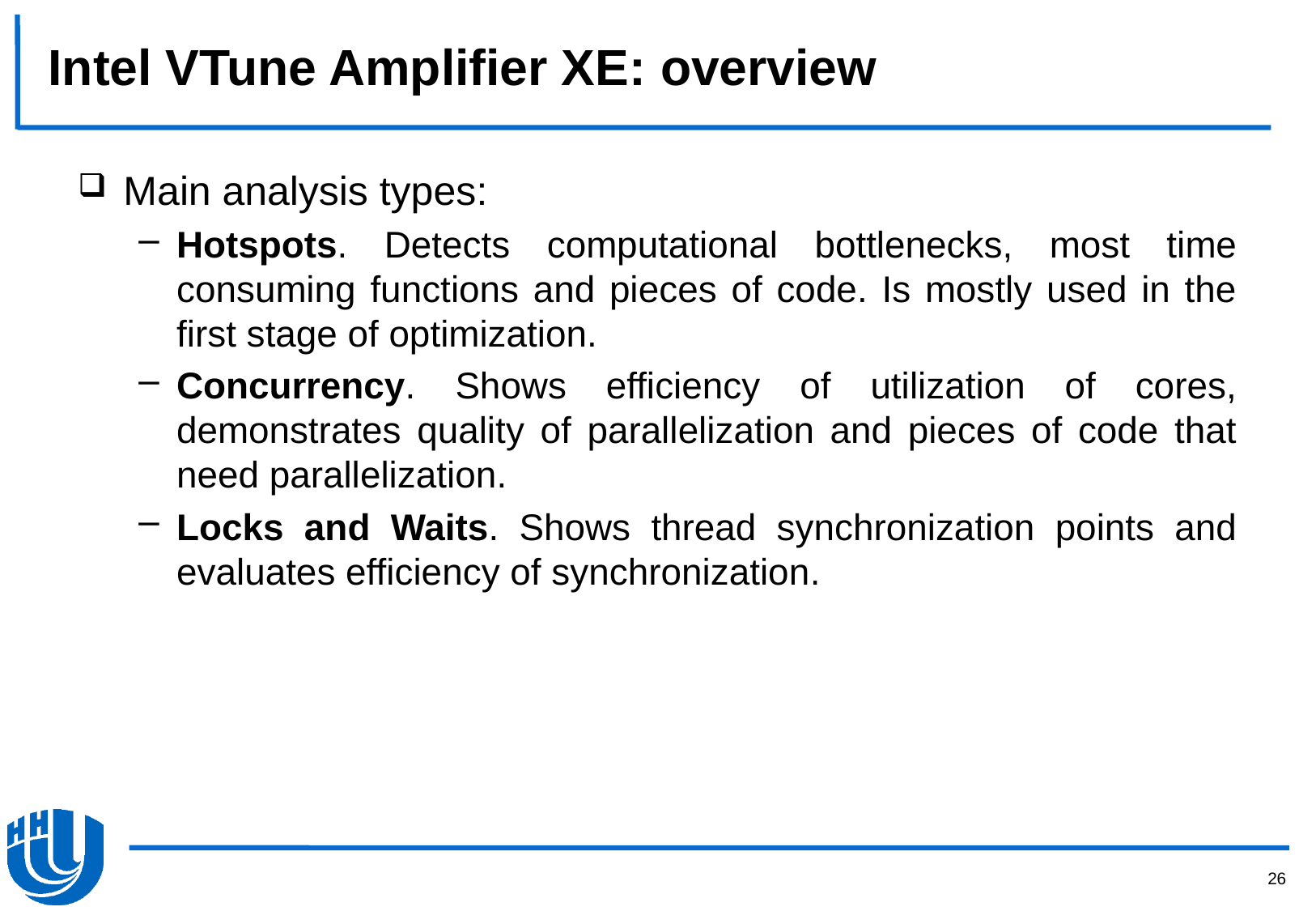

# Intel VTune Amplifier XE: overview
Main analysis types:
Hotspots. Detects computational bottlenecks, most time consuming functions and pieces of code. Is mostly used in the first stage of optimization.
Concurrency. Shows efficiency of utilization of cores, demonstrates quality of parallelization and pieces of code that need parallelization.
Locks and Waits. Shows thread synchronization points and evaluates efficiency of synchronization.
26